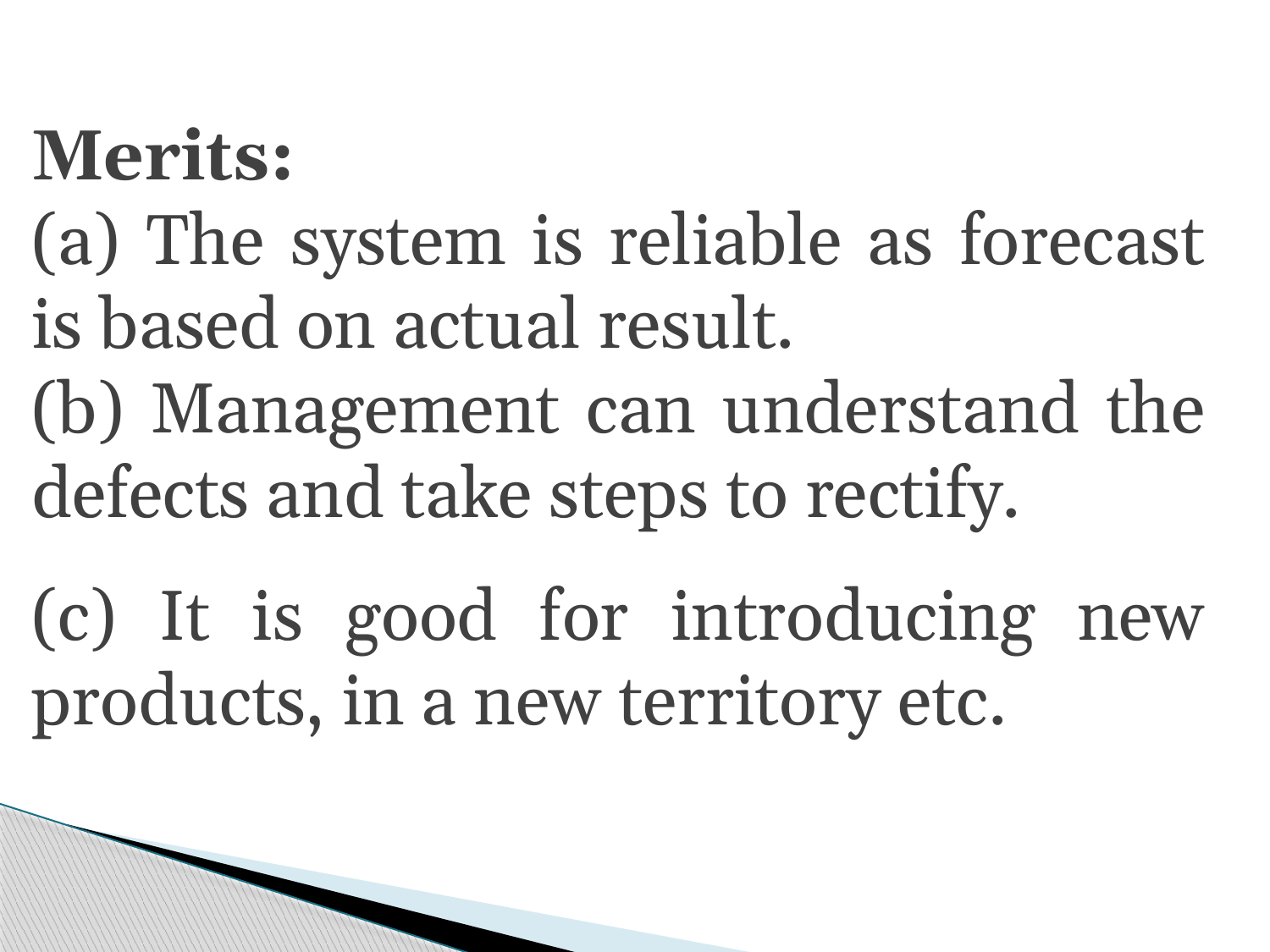

Merits:
(a) The system is reliable as forecast is based on actual result.
(b) Management can understand the defects and take steps to rectify.

(c) It is good for introducing new products, in a new territory etc.